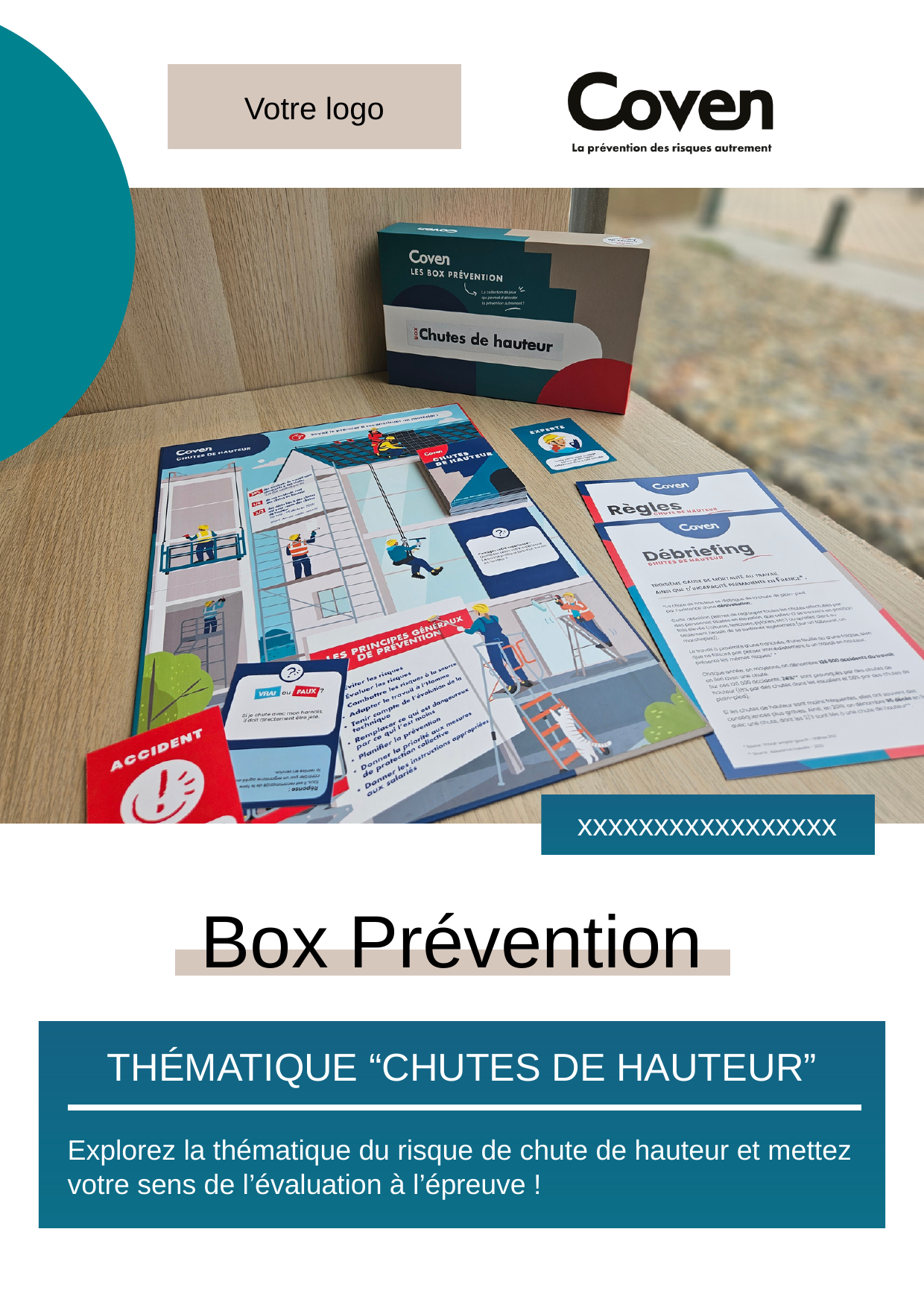

Votre logo

xxxxxxxxxxxxxxxxx
Box Prévention

THÉMATIQUE “CHUTES DE HAUTEUR”

Explorez la thématique du risque de chute de hauteur et mettez votre sens de l’évaluation à l’épreuve !